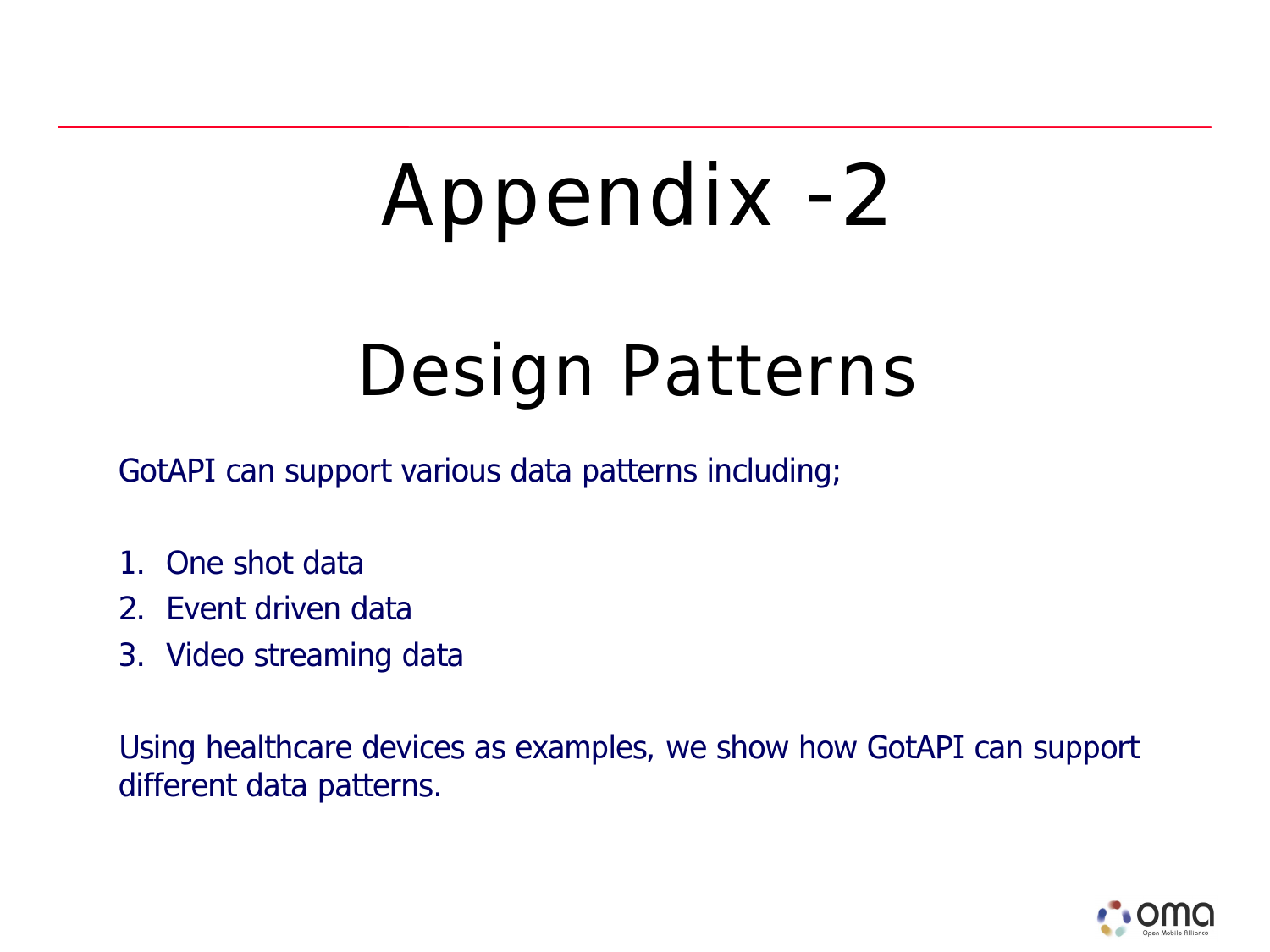

# Appendix -2 Design Patterns
GotAPI can support various data patterns including;

One shot data
Event driven data
Video streaming data

Using healthcare devices as examples, we show how GotAPI can support different data patterns.